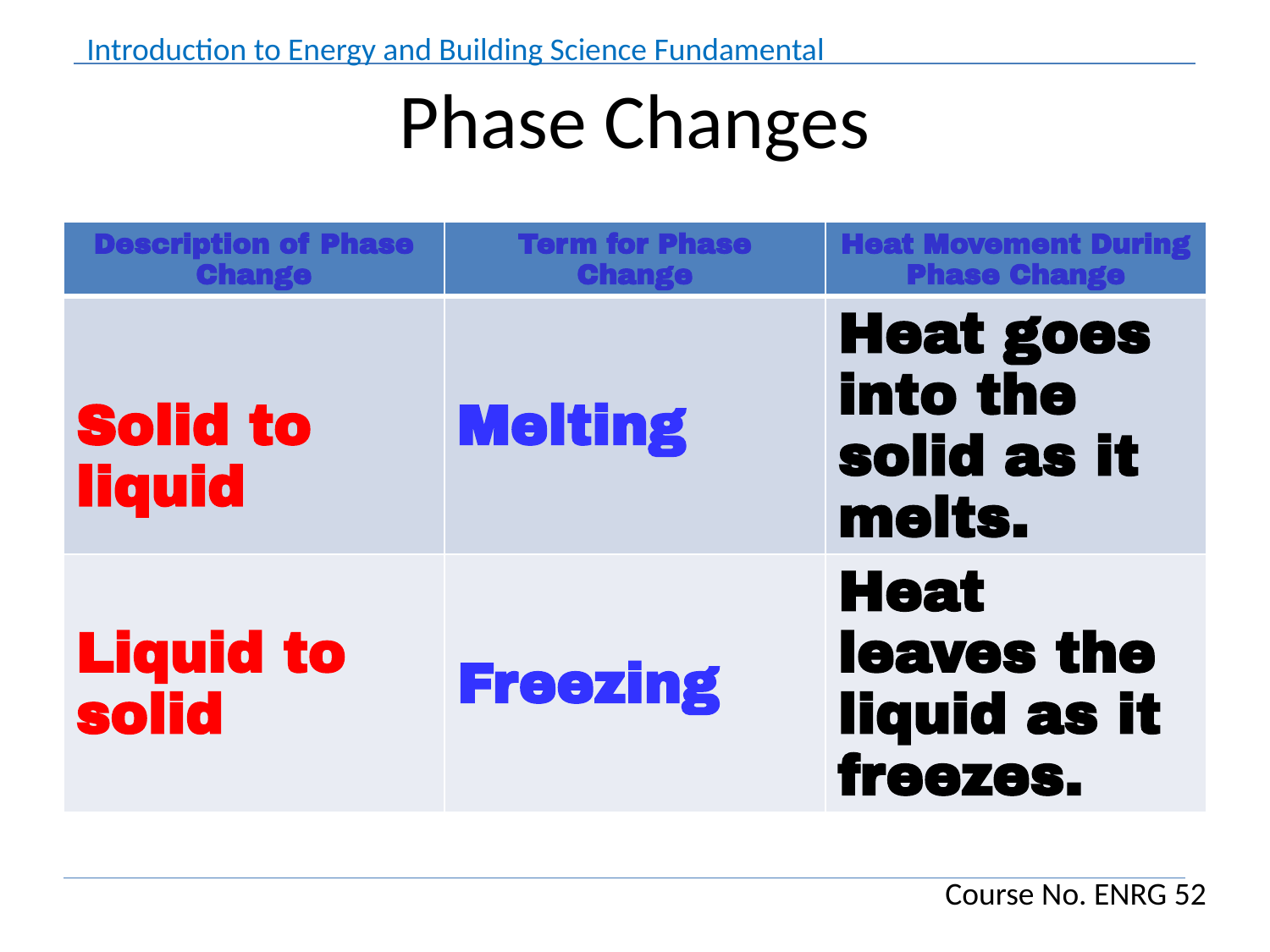

# Phase Changes
| Description of Phase Change | Term for Phase Change | Heat Movement During Phase Change |
| --- | --- | --- |
| Solid to liquid | Melting | Heat goes into the solid as it melts. |
| Liquid to solid | Freezing | Heat leaves the liquid as it freezes. |